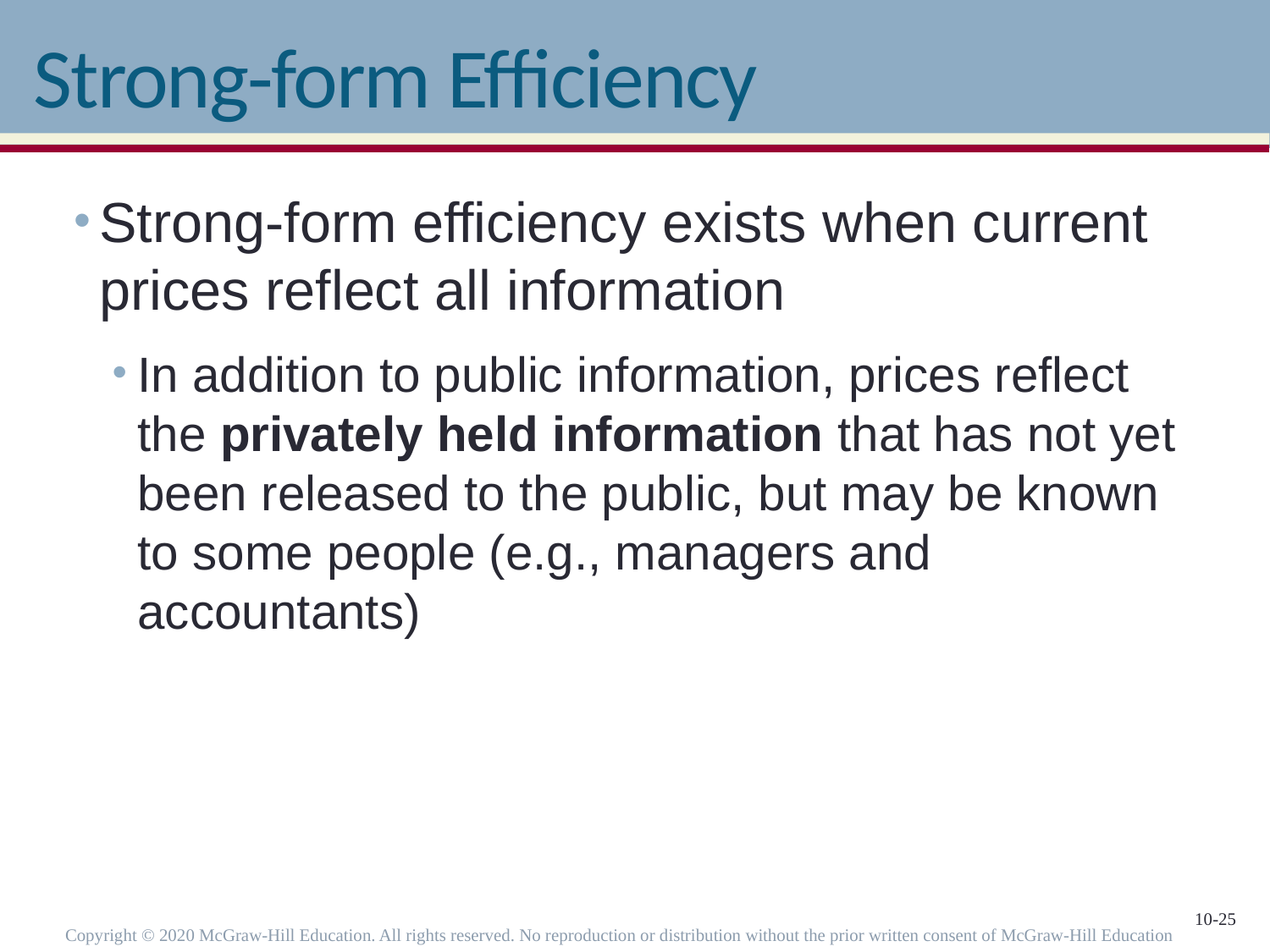

# Strong-form Efficiency
Strong-form efficiency exists when current prices reflect all information
In addition to public information, prices reflect the privately held information that has not yet been released to the public, but may be known to some people (e.g., managers and accountants)
Copyright © 2020 McGraw-Hill Education. All rights reserved. No reproduction or distribution without the prior written consent of McGraw-Hill Education